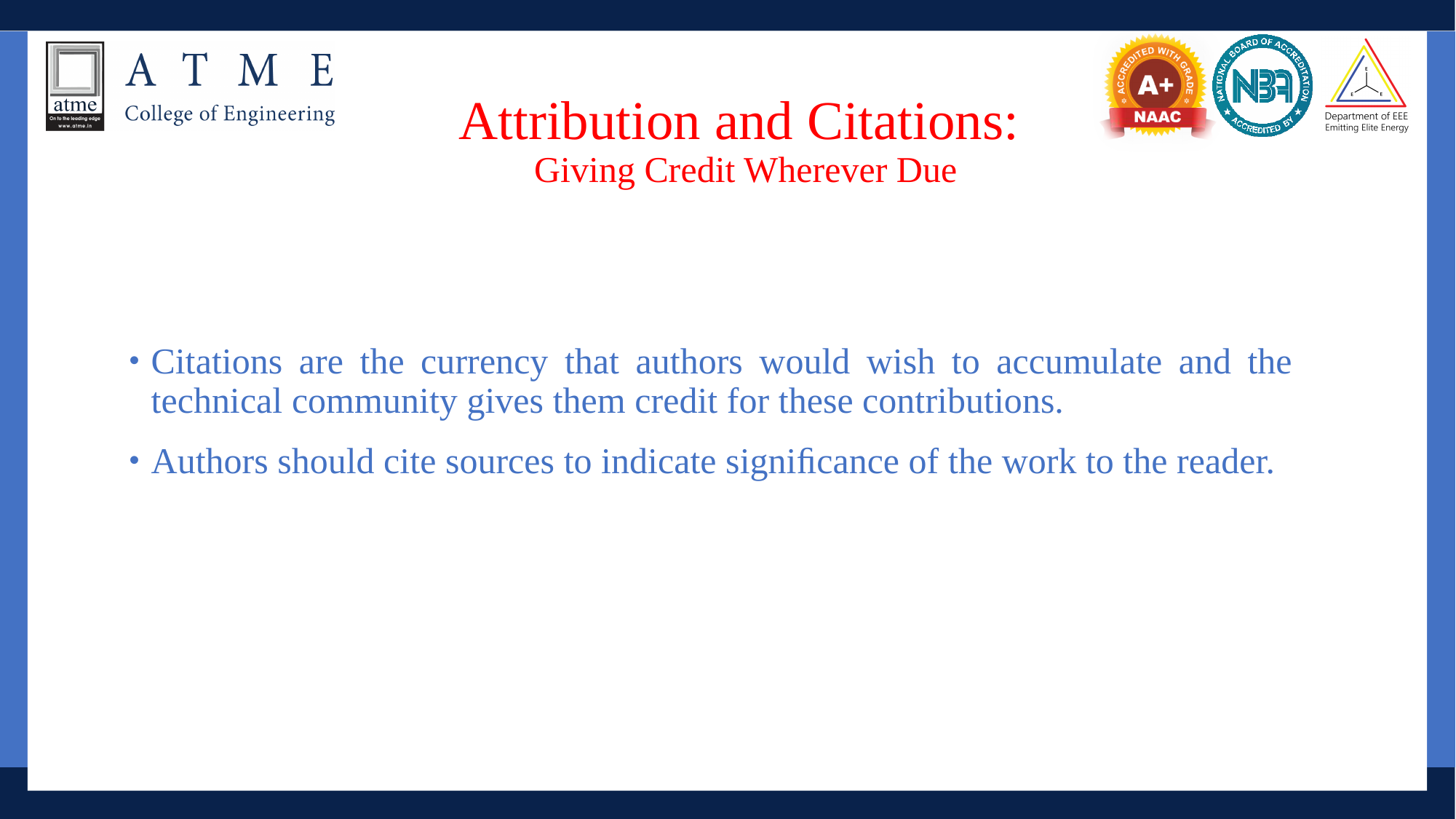

# Attribution and Citations: Giving Credit Wherever Due
Citations are the currency that authors would wish to accumulate and the technical community gives them credit for these contributions.
Authors should cite sources to indicate signiﬁcance of the work to the reader.